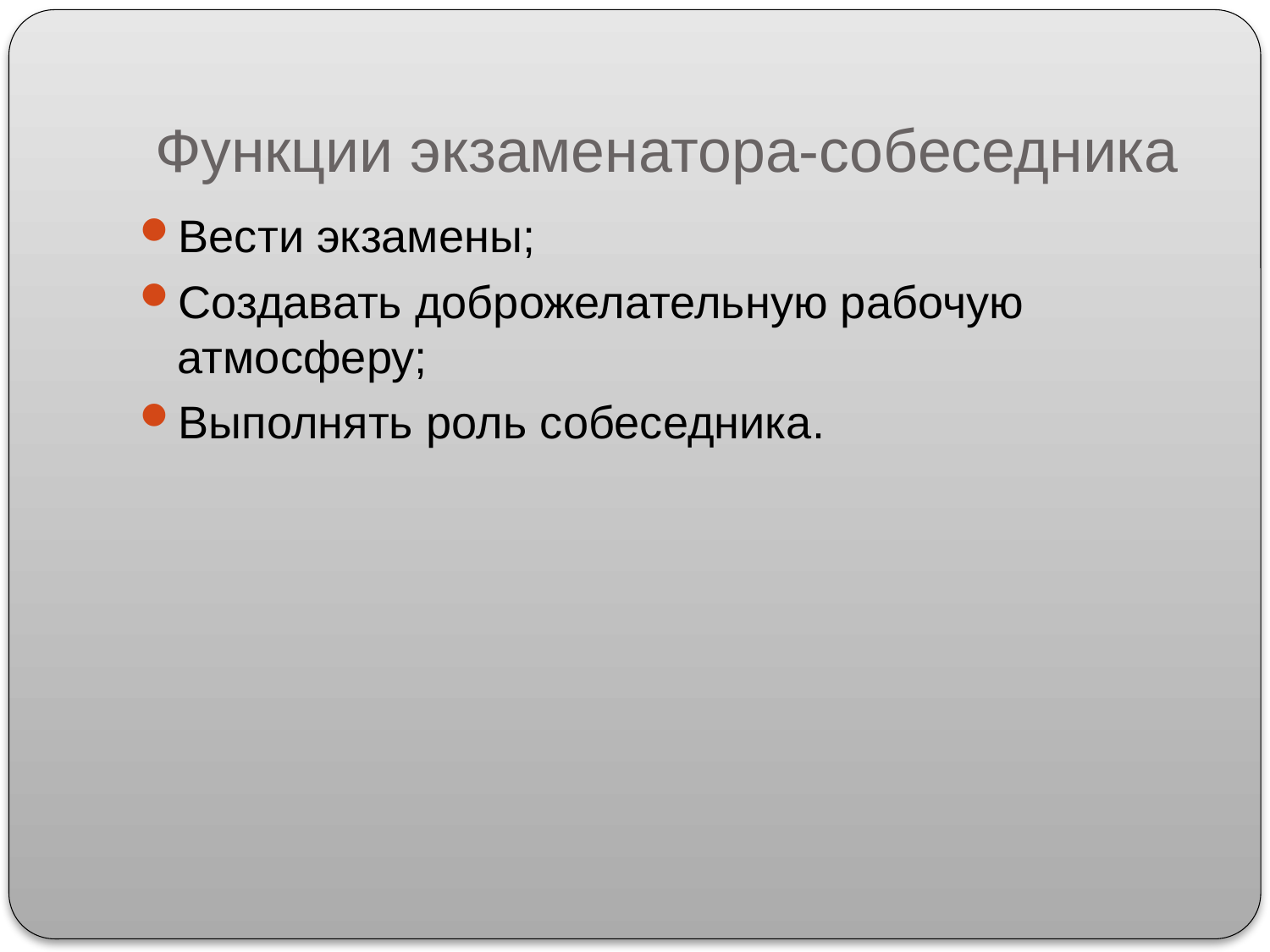

# Функции экзаменатора-собеседника
Вести экзамены;
Создавать доброжелательную рабочую атмосферу;
Выполнять роль собеседника.